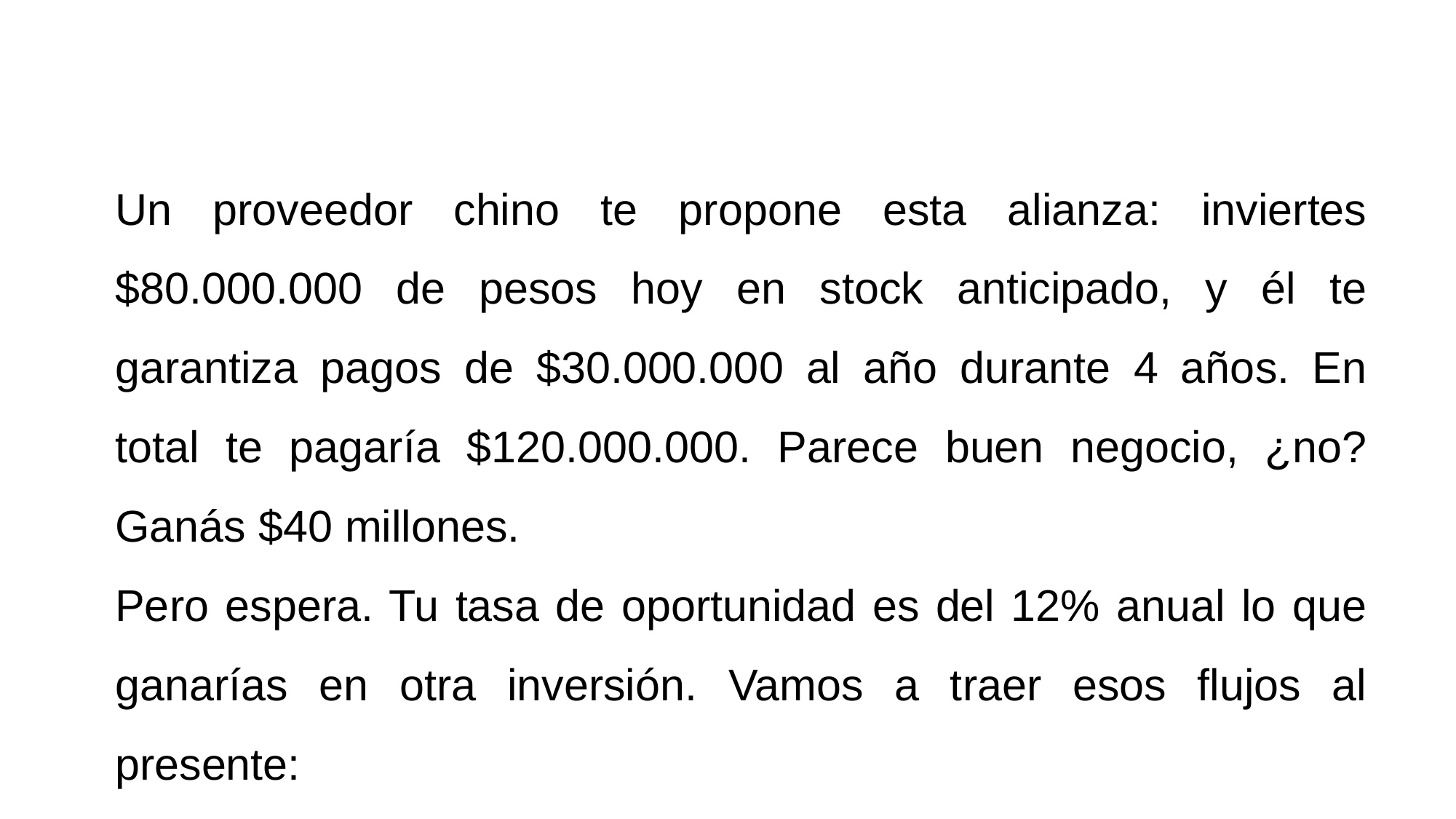

Un proveedor chino te propone esta alianza: inviertes $80.000.000 de pesos hoy en stock anticipado, y él te garantiza pagos de $30.000.000 al año durante 4 años. En total te pagaría $120.000.000. Parece buen negocio, ¿no? Ganás $40 millones.
Pero espera. Tu tasa de oportunidad es del 12% anual lo que ganarías en otra inversión. Vamos a traer esos flujos al presente: